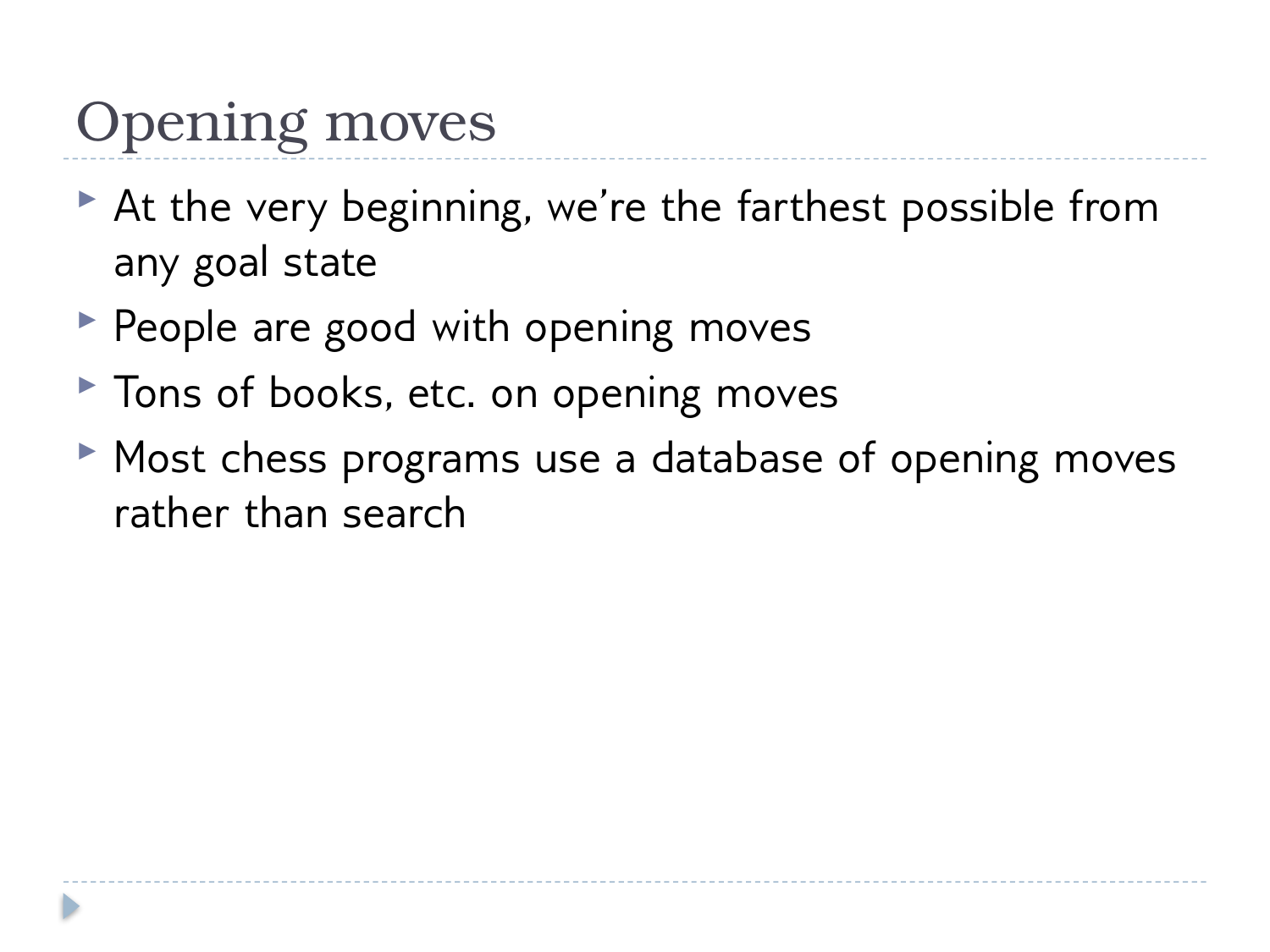

# Opening moves
At the very beginning, we’re the farthest possible from any goal state
People are good with opening moves
Tons of books, etc. on opening moves
Most chess programs use a database of opening moves rather than search